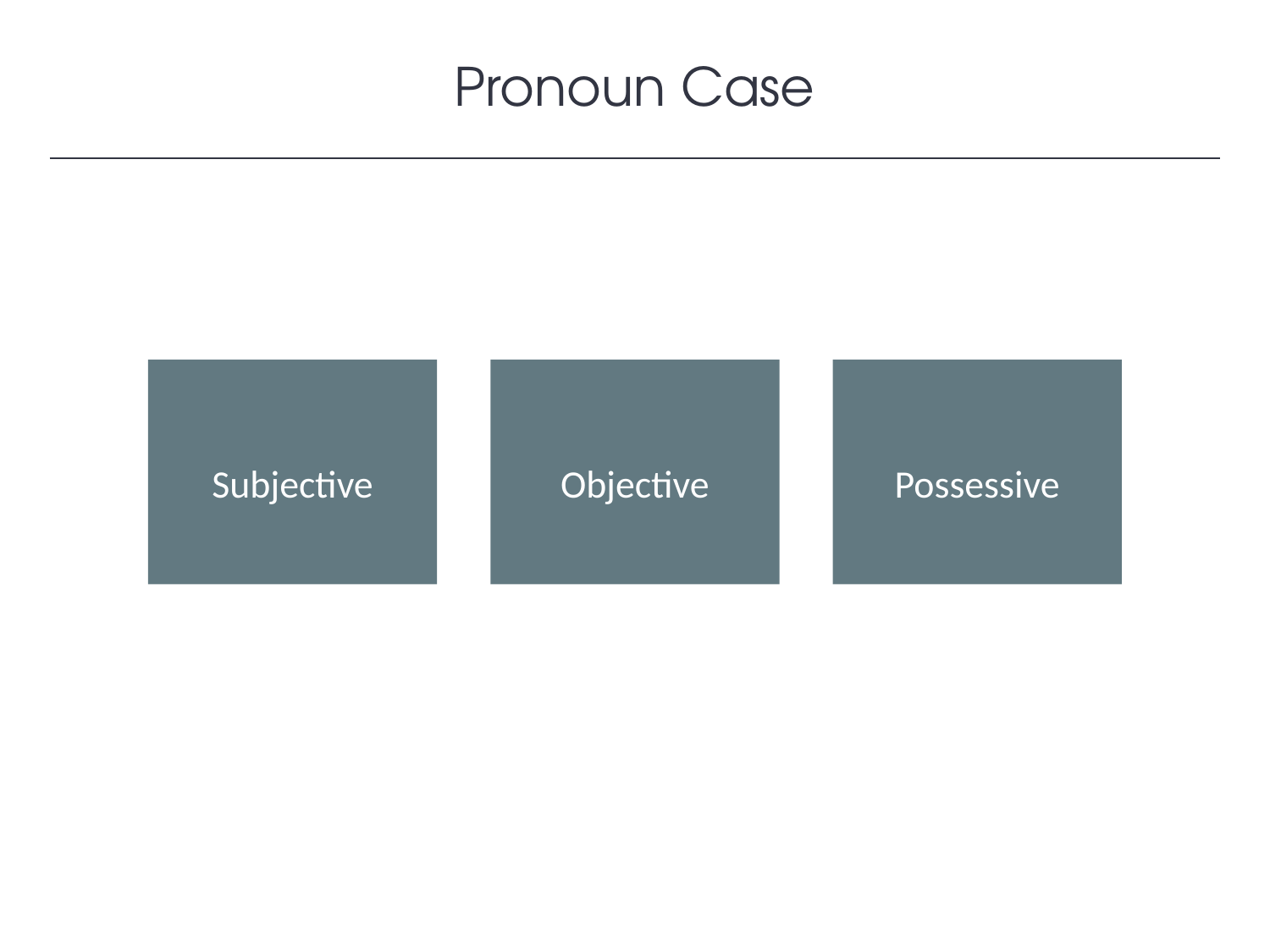

Pronoun Case
HAWKES LEARNING

Subjective

Objective

Possessive